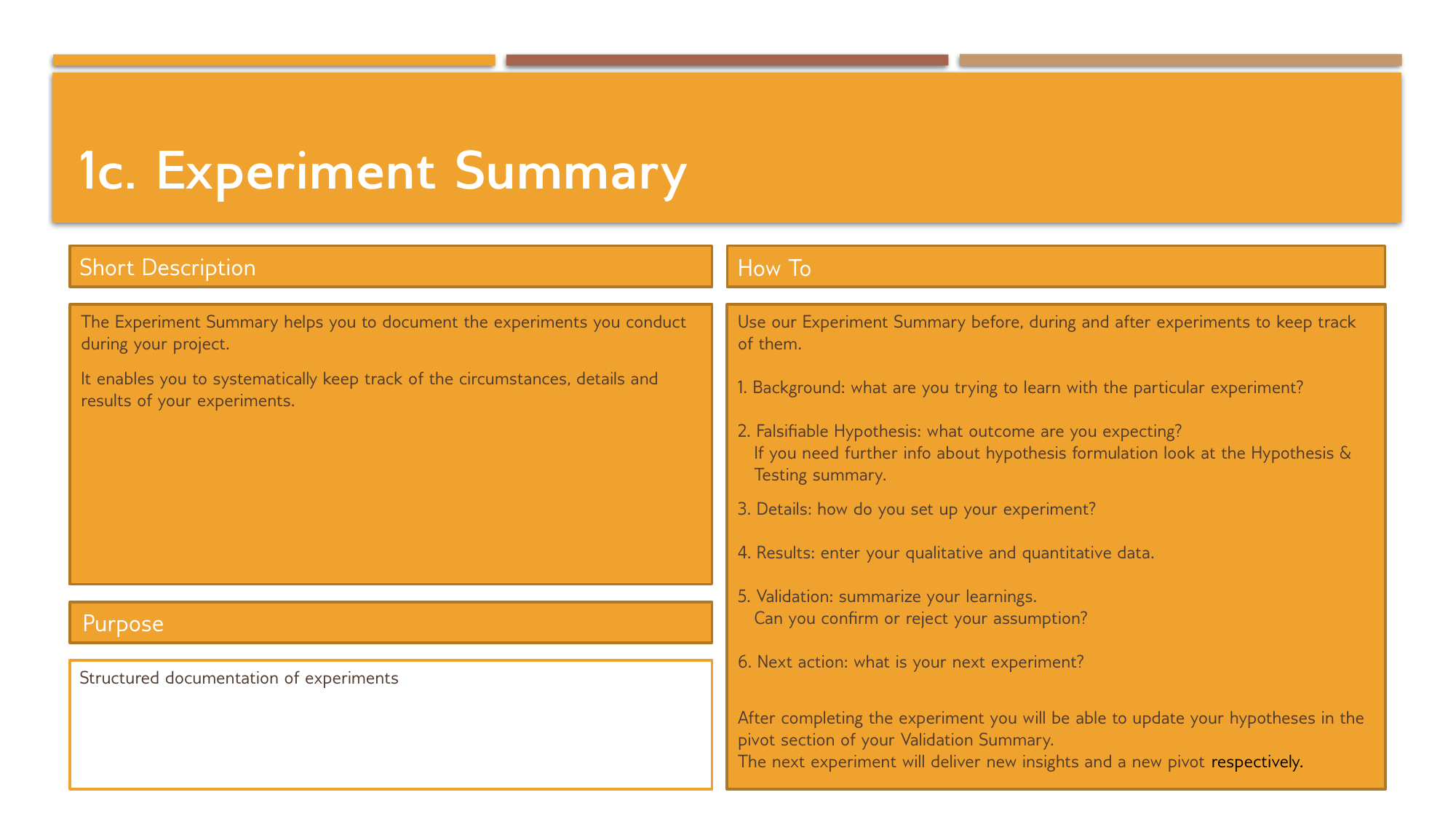

# 1c. Experiment Summary
Short Description
How To
Use our Experiment Summary before, during and after experiments to keep track of them.
1. Background: what are you trying to learn with the particular experiment?
2. Falsifiable Hypothesis: what outcome are you expecting?
   If you need further info about hypothesis formulation look at the Hypothesis &
   Testing summary.
3. Details: how do you set up your experiment?
4. Results: enter your qualitative and quantitative data.
5. Validation: summarize your learnings.
   Can you confirm or reject your assumption?
6. Next action: what is your next experiment?
After completing the experiment you will be able to update your hypotheses in the pivot section of your Validation Summary.
The next experiment will deliver new insights and a new pivot respectively.
The Experiment Summary helps you to document the experiments you conduct during your project.
It enables you to systematically keep track of the circumstances, details and results of your experiments.

Purpose
Structured documentation of experiments